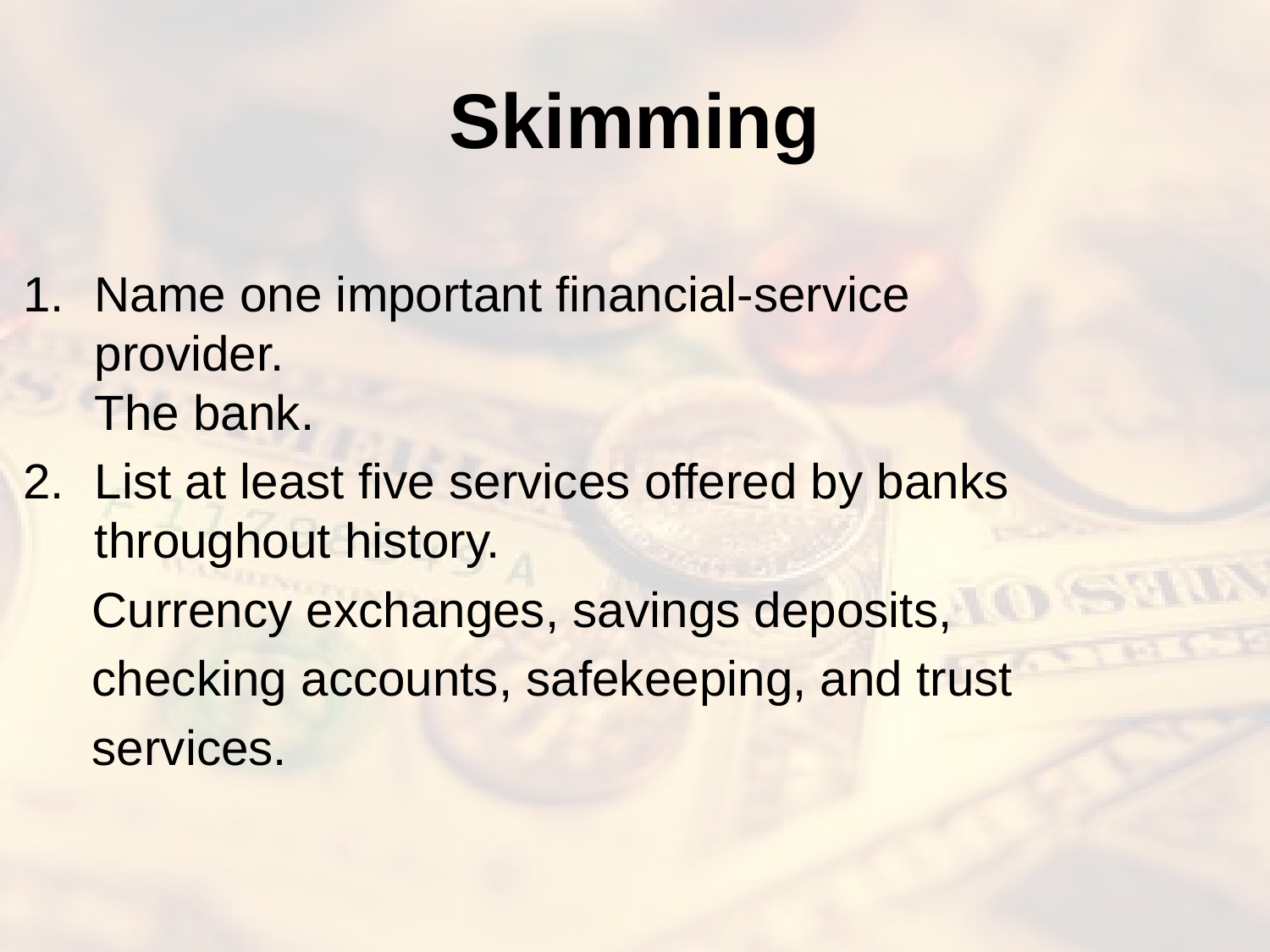

# Skimming
Name one important financial-service provider.
The bank.
List at least five services offered by banks throughout history.
     Currency exchanges, savings deposits,
     checking accounts, safekeeping, and trust
     services.